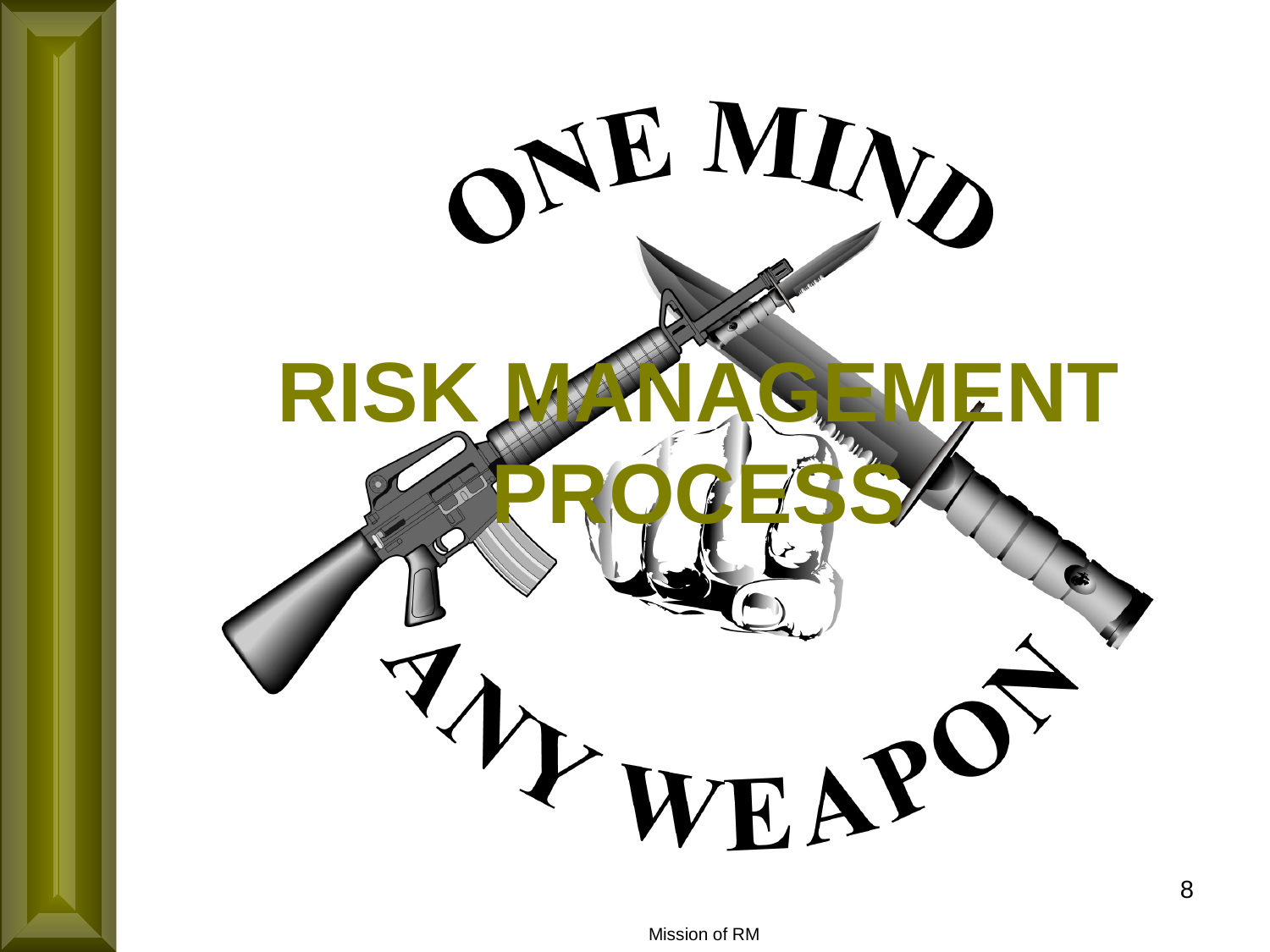

# RISK MANAGEMENT PROCESS
8
Mission of RM